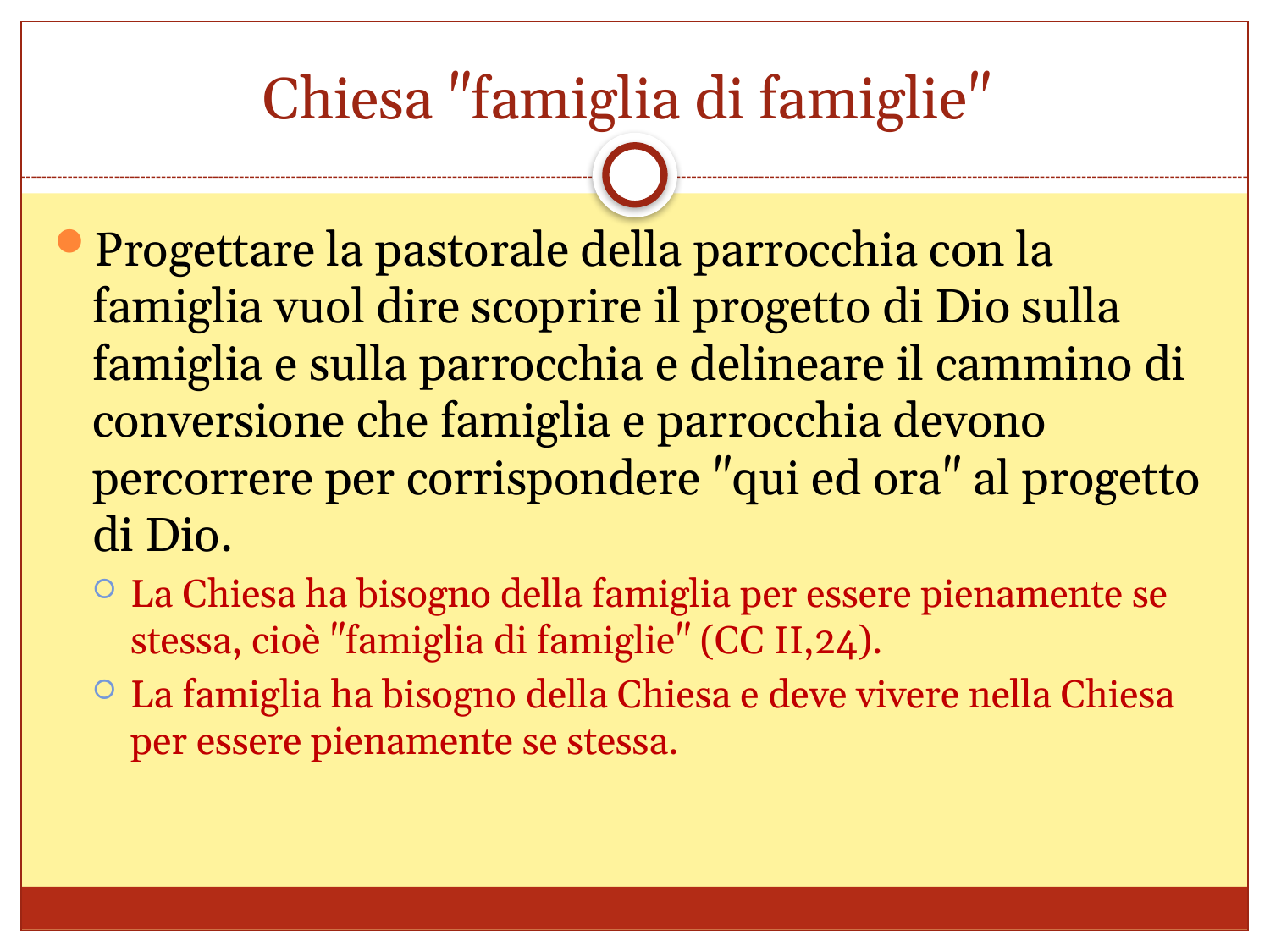

# Chiesa "famiglia di famiglie"
Progettare la pastorale della parrocchia con la famiglia vuol dire scoprire il progetto di Dio sulla famiglia e sulla parrocchia e delineare il cammino di conversione che famiglia e parrocchia devono percorrere per corrispondere "qui ed ora" al progetto di Dio.
La Chiesa ha bisogno della famiglia per essere pienamente se stessa, cioè "famiglia di famiglie" (CC II,24).
La famiglia ha bisogno della Chiesa e deve vivere nella Chiesa per essere pienamente se stessa.